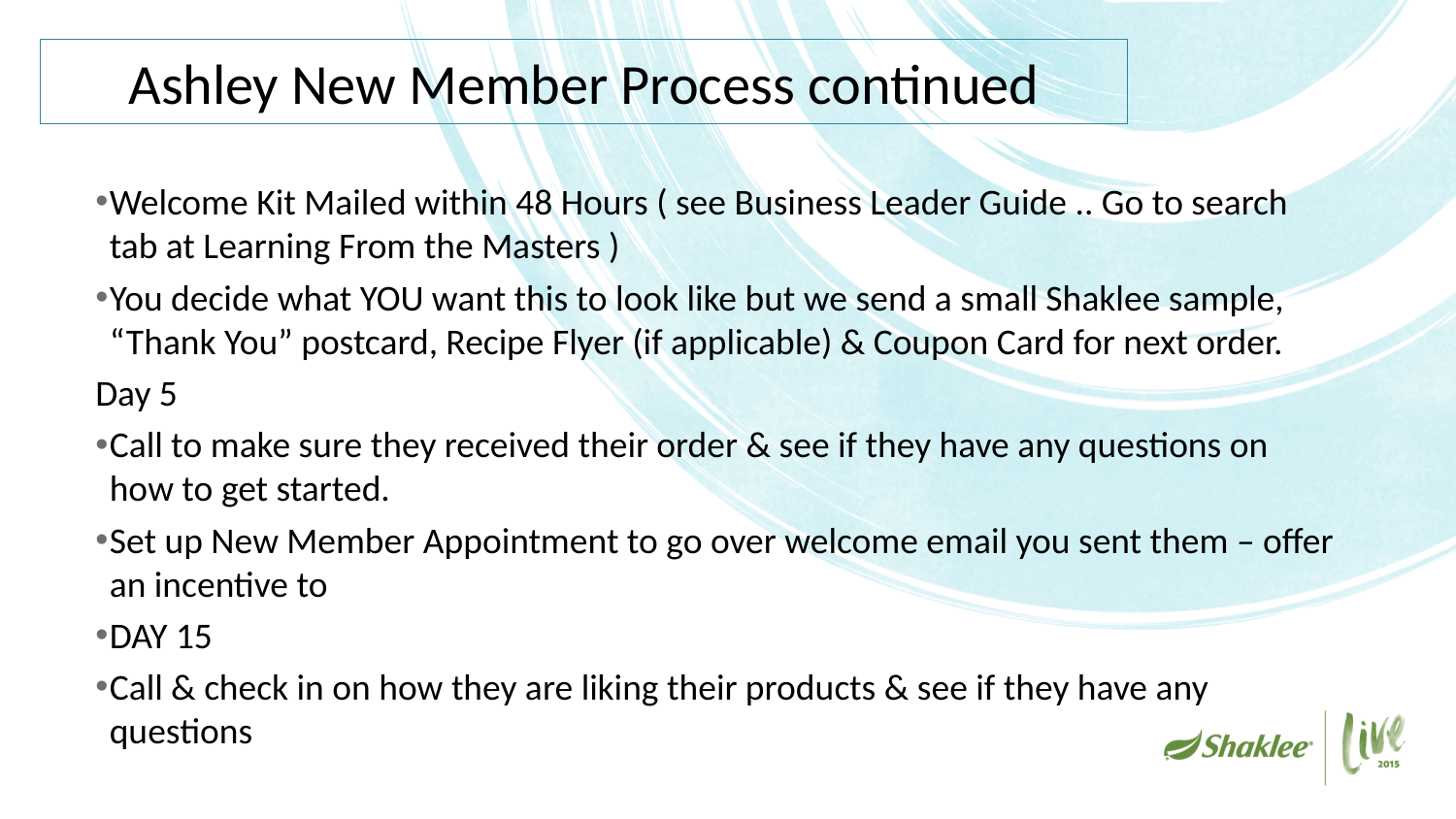

# Ashley New Member Process continued
Welcome Kit Mailed within 48 Hours ( see Business Leader Guide .. Go to search tab at Learning From the Masters )
You decide what YOU want this to look like but we send a small Shaklee sample, “Thank You” postcard, Recipe Flyer (if applicable) & Coupon Card for next order.
Day 5
Call to make sure they received their order & see if they have any questions on how to get started.
Set up New Member Appointment to go over welcome email you sent them – offer an incentive to
DAY 15
Call & check in on how they are liking their products & see if they have any questions